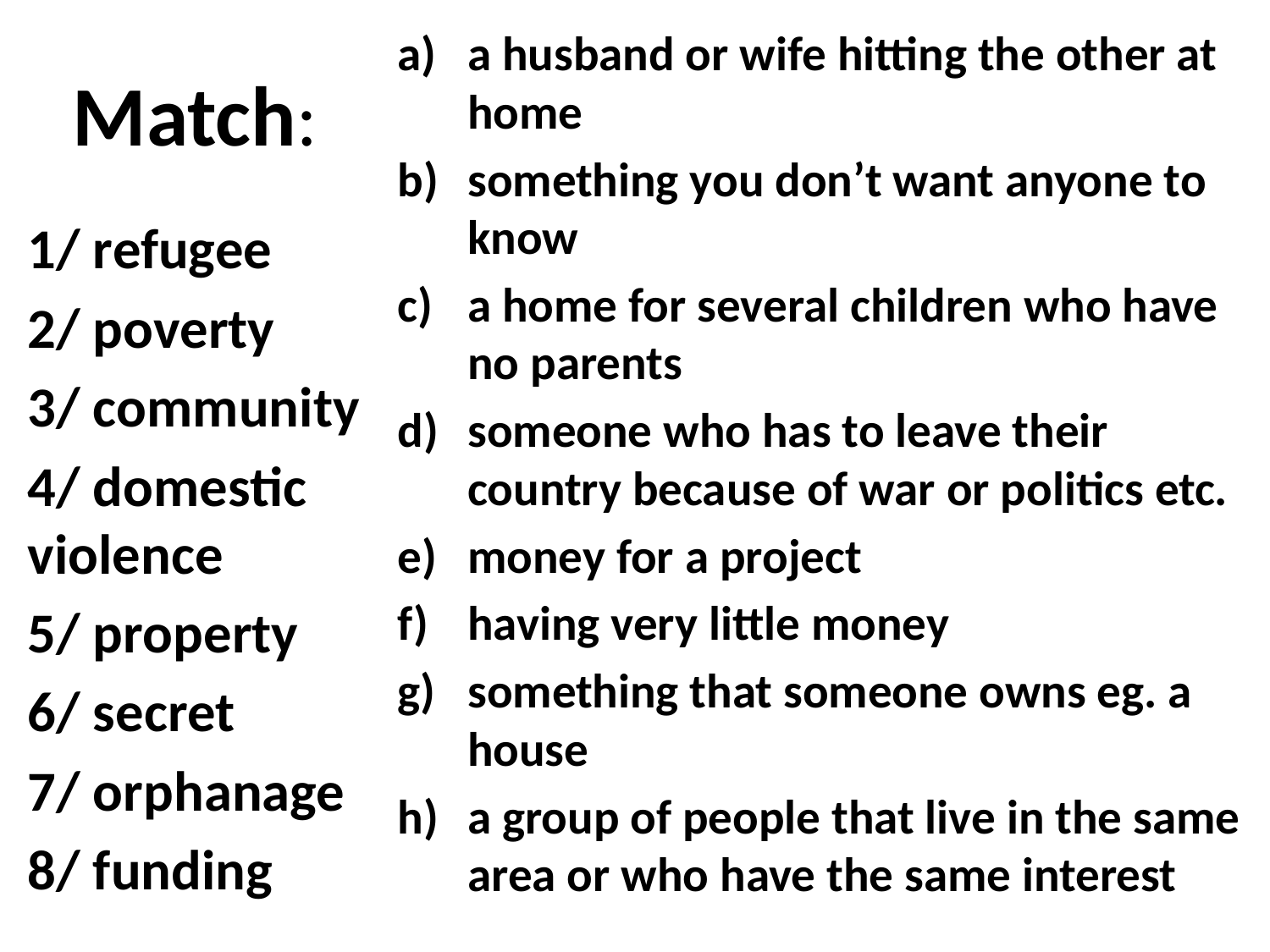

a husband or wife hitting the other at home
something you don’t want anyone to know
a home for several children who have no parents
someone who has to leave their country because of war or politics etc.
money for a project
having very little money
something that someone owns eg. a house
a group of people that live in the same area or who have the same interest
# Match:
1/ refugee
2/ poverty
3/ community
4/ domestic violence
5/ property
6/ secret
7/ orphanage
8/ funding